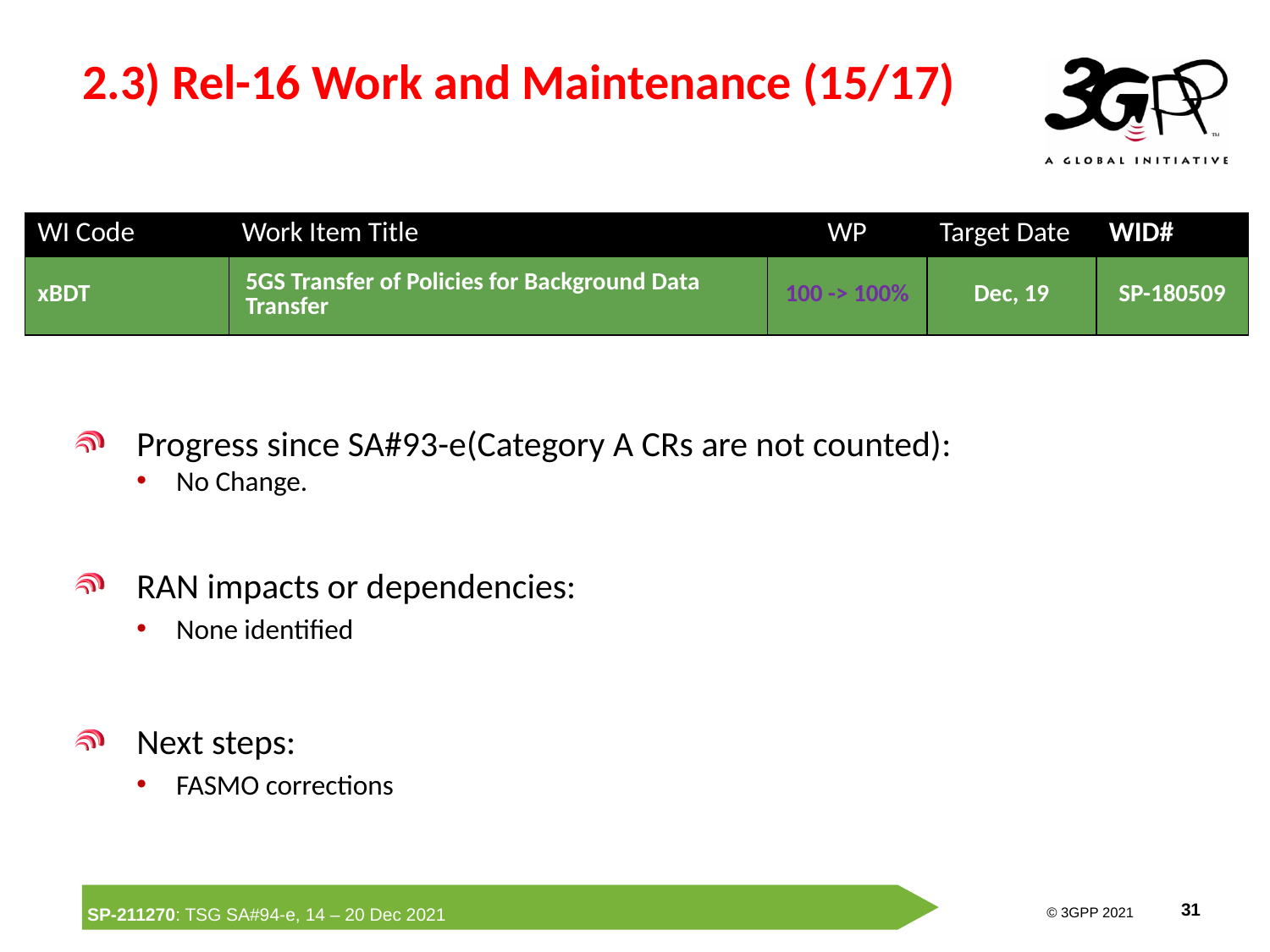

# 2.3) Rel-16 Work and Maintenance (15/17)
| WI Code | Work Item Title | WP | Target Date | WID# |
| --- | --- | --- | --- | --- |
| xBDT | 5GS Transfer of Policies for Background Data Transfer | 100 -> 100% | Dec, 19 | SP-180509 |
Progress since SA#93-e(Category A CRs are not counted):
No Change.

RAN impacts or dependencies:
None identified

Next steps:
FASMO corrections